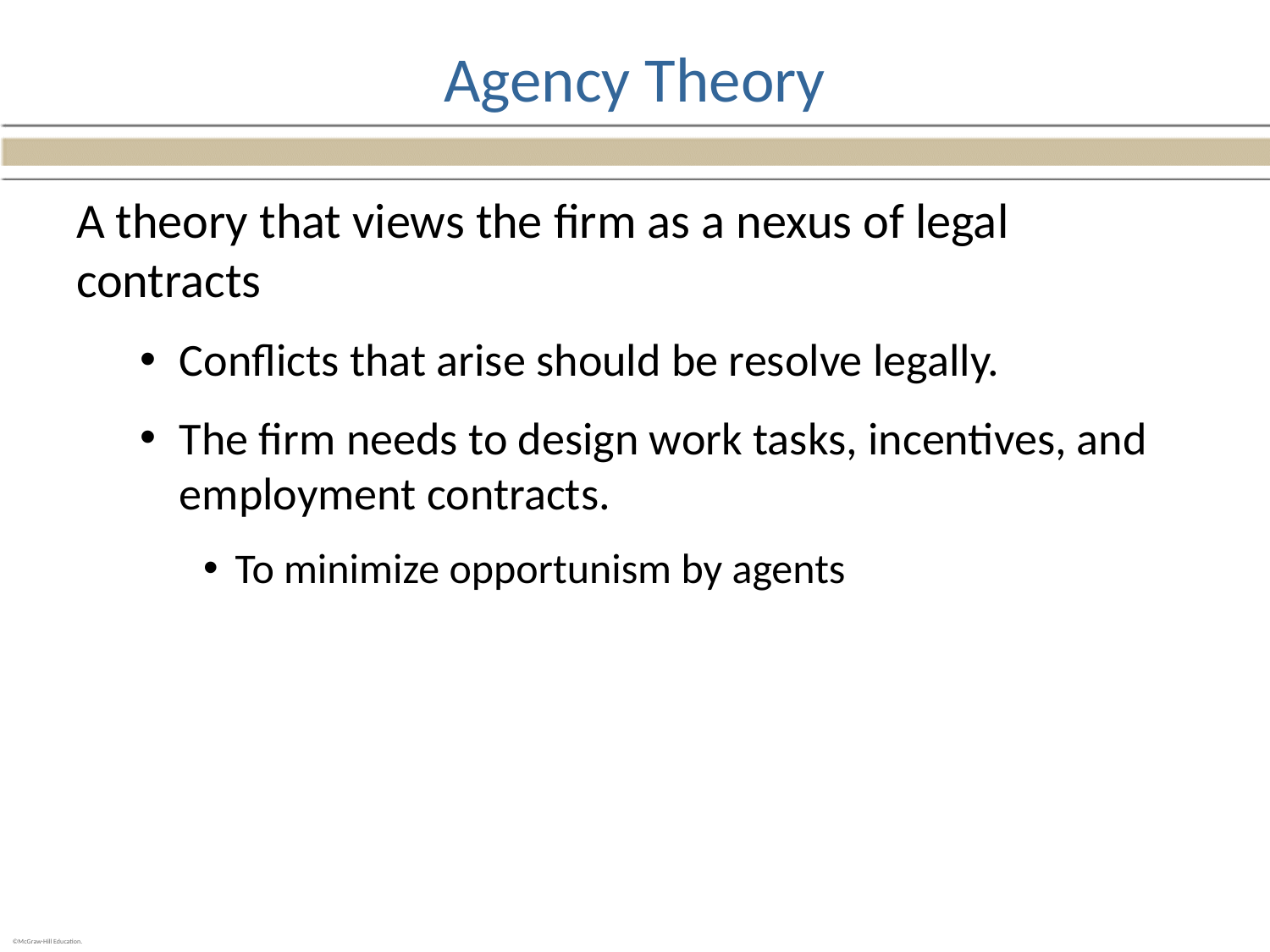

# Agency Theory
A theory that views the firm as a nexus of legal contracts
Conflicts that arise should be resolve legally.
The firm needs to design work tasks, incentives, and employment contracts.
To minimize opportunism by agents